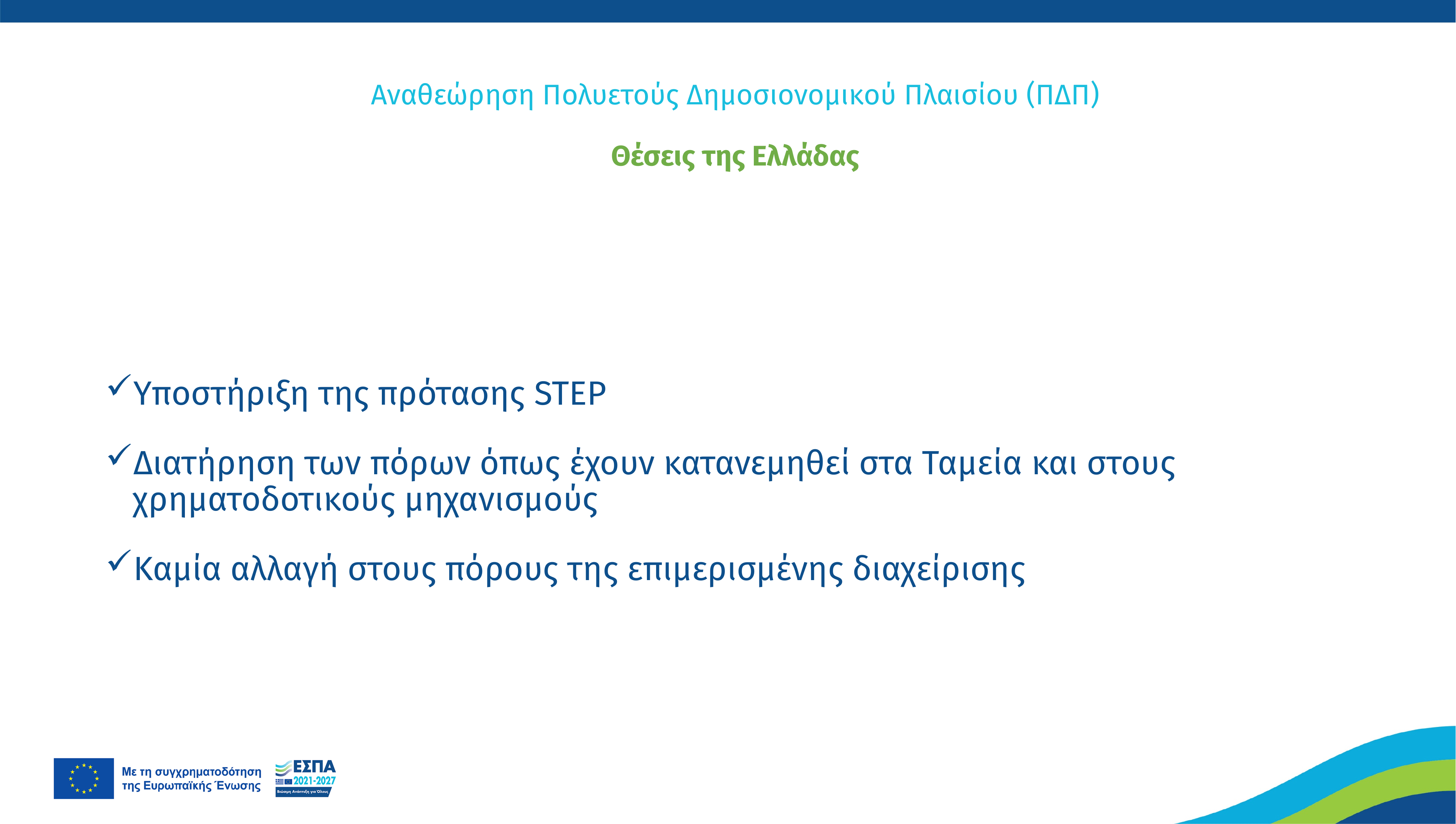

# Αναθεώρηση Πολυετούς Δημοσιονομικού Πλαισίου (ΠΔΠ) Θέσεις της Ελλάδας

Υποστήριξη της πρότασης STEP
Διατήρηση των πόρων όπως έχουν κατανεμηθεί στα Ταμεία και στους χρηματοδοτικούς μηχανισμούς
Καμία αλλαγή στους πόρους της επιμερισμένης διαχείρισης